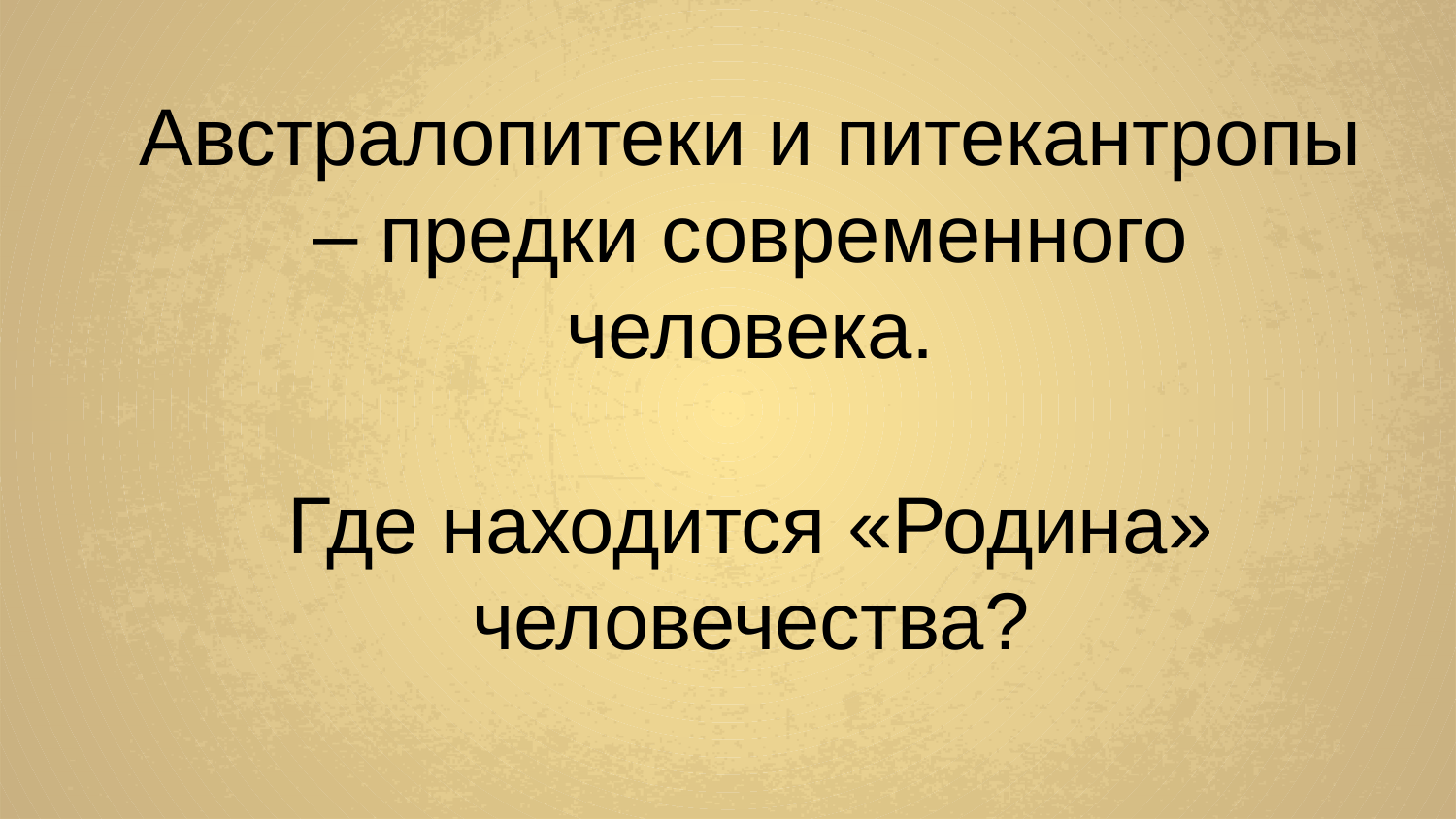

Австралопитеки и питекантропы – предки современного человека.

Где находится «Родина» человечества?